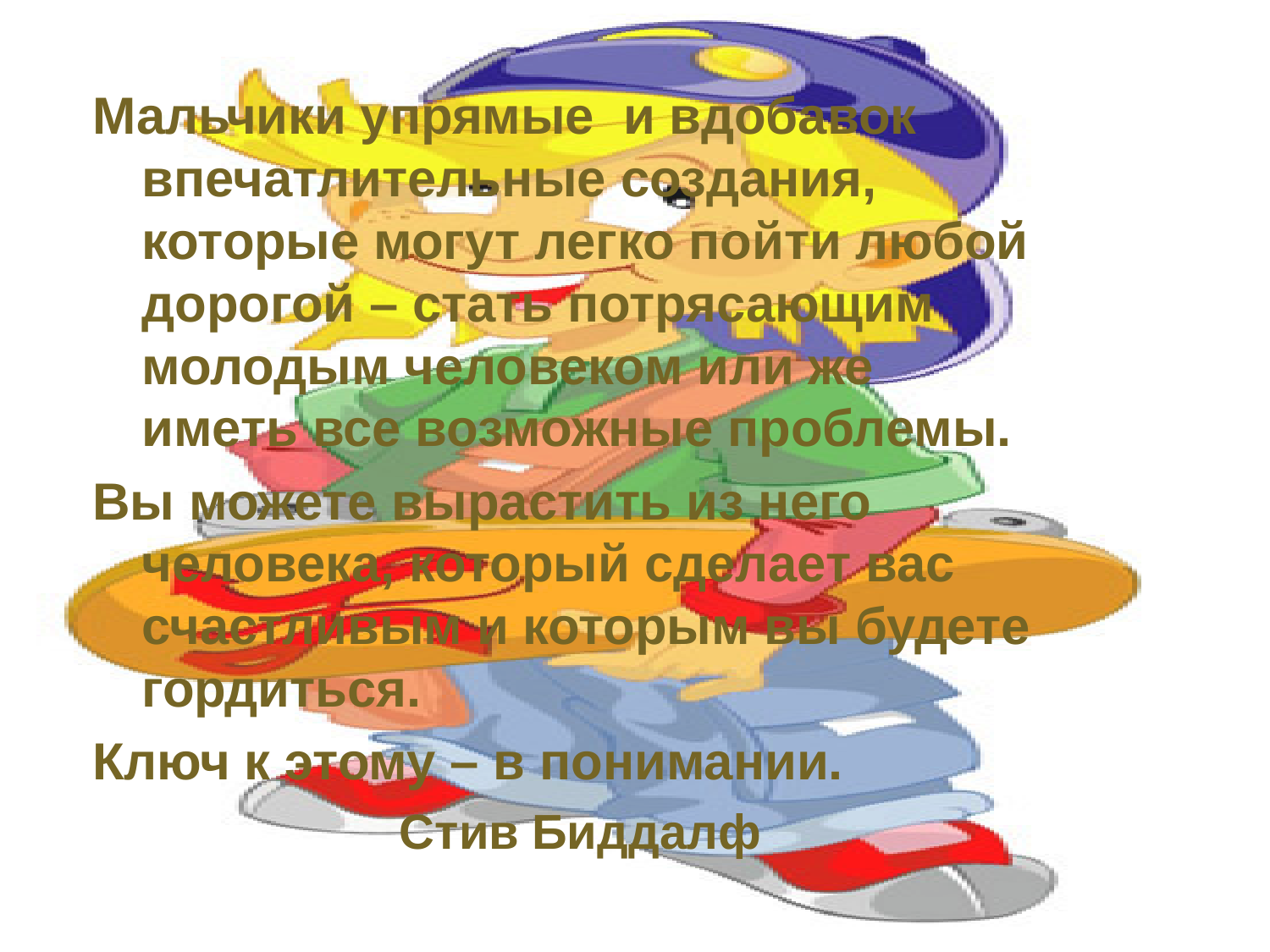

#
Мальчики упрямые  и вдобавок  впечатлительные создания, которые могут легко пойти любой дорогой – стать потрясающим молодым человеком или же иметь все возможные проблемы.
Вы можете вырастить из него человека, который сделает вас счастливым и которым вы будете гордиться.
Ключ к этому – в понимании.
                         Стив Биддалф